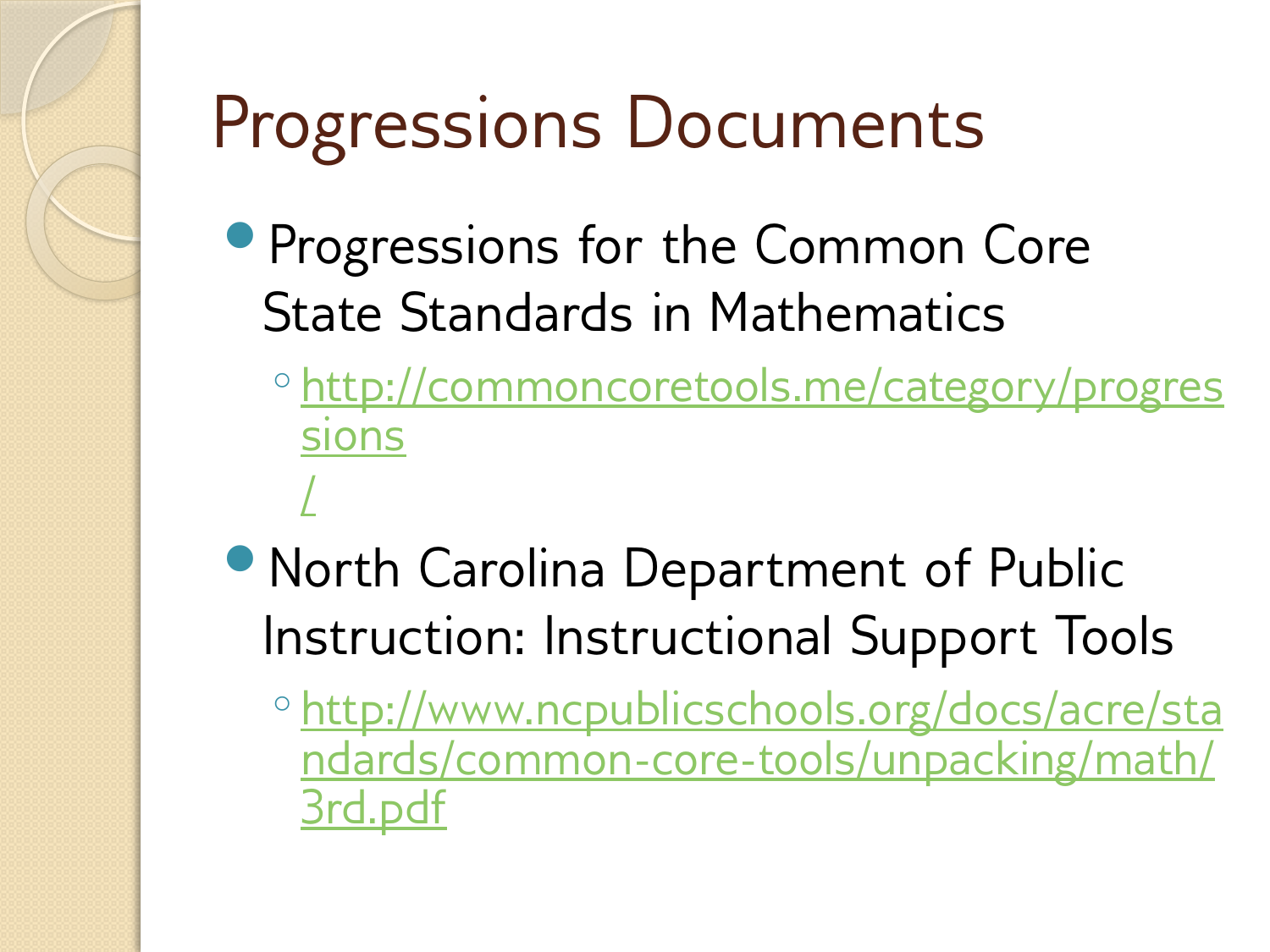

# Progressions Documents
Progressions for the Common Core State Standards in Mathematics
http://commoncoretools.me/category/progressions/
North Carolina Department of Public Instruction: Instructional Support Tools
http://www.ncpublicschools.org/docs/acre/standards/common-core-tools/unpacking/math/3rd.pdf